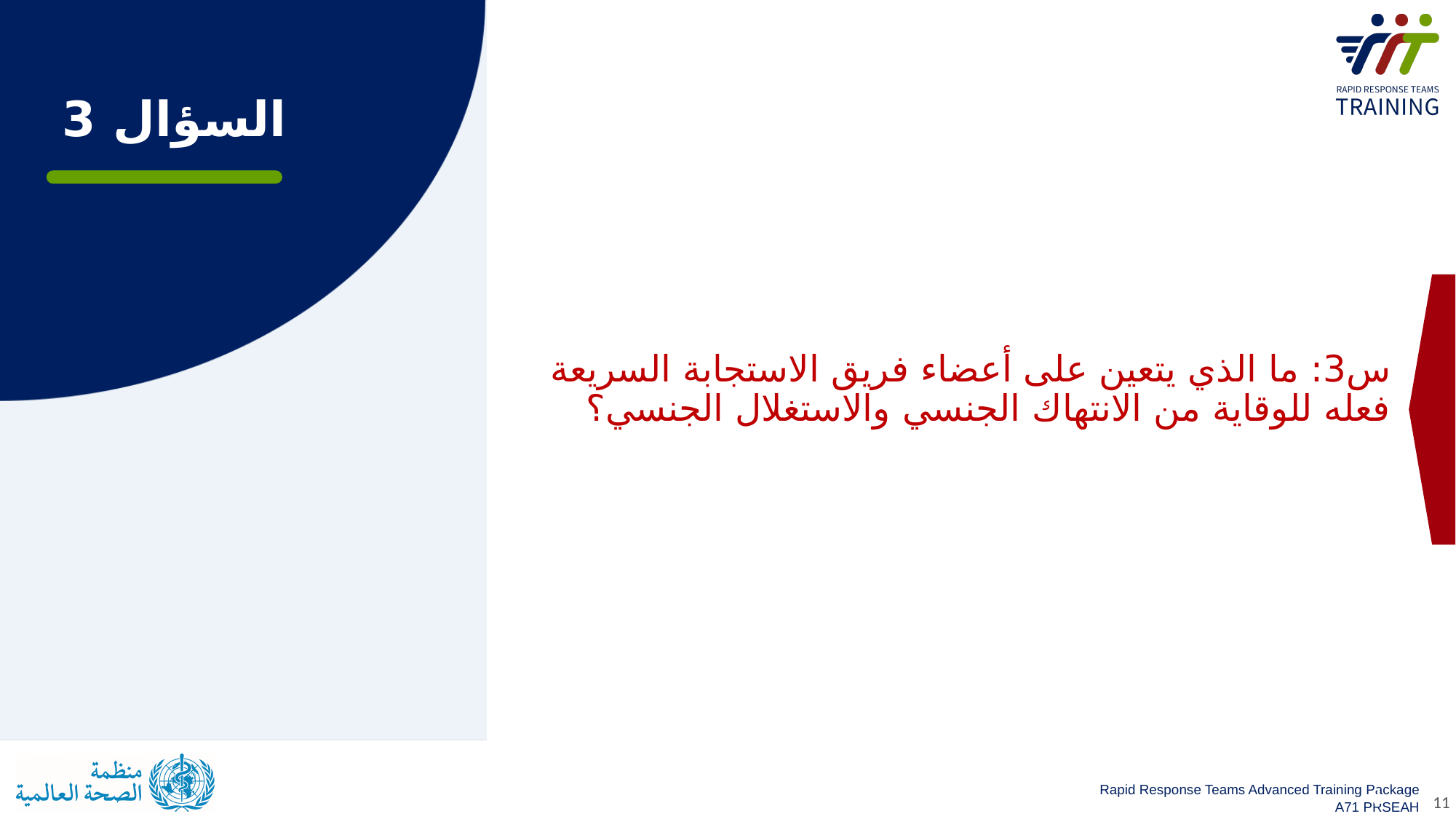

# السؤال 3
س3: ما الذي يتعين على أعضاء فريق الاستجابة السريعة فعله للوقاية من الانتهاك الجنسي والاستغلال الجنسي؟

11